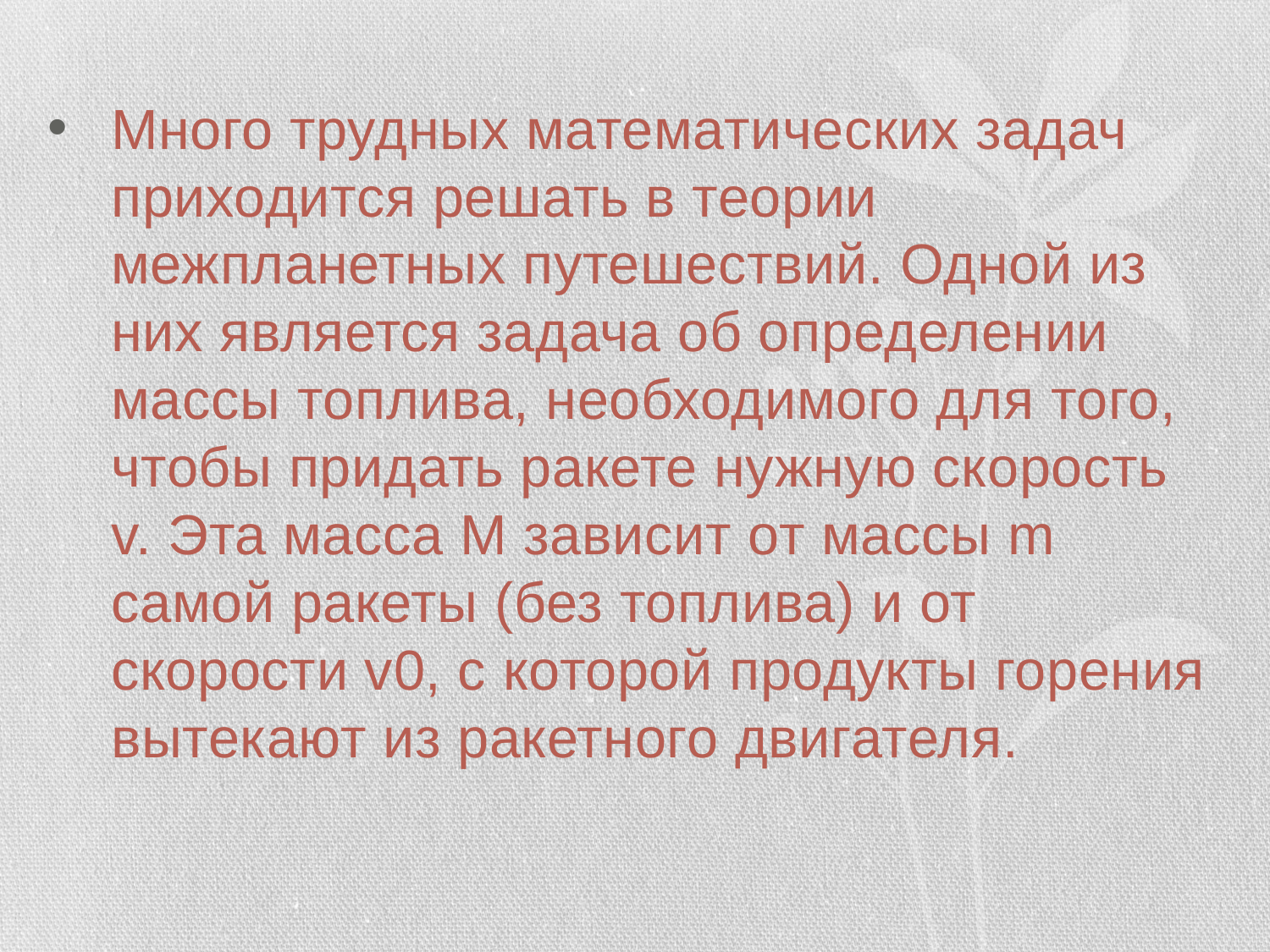

Много трудных математических задач приходится решать в теории межпланетных путешествий. Одной из них является задача об определении массы топлива, необходимого для того, чтобы придать ракете нужную скорость v. Эта масса М зависит от массы m самой ракеты (без топлива) и от скорости v0, с которой продукты горения вытекают из ракетного двигателя.